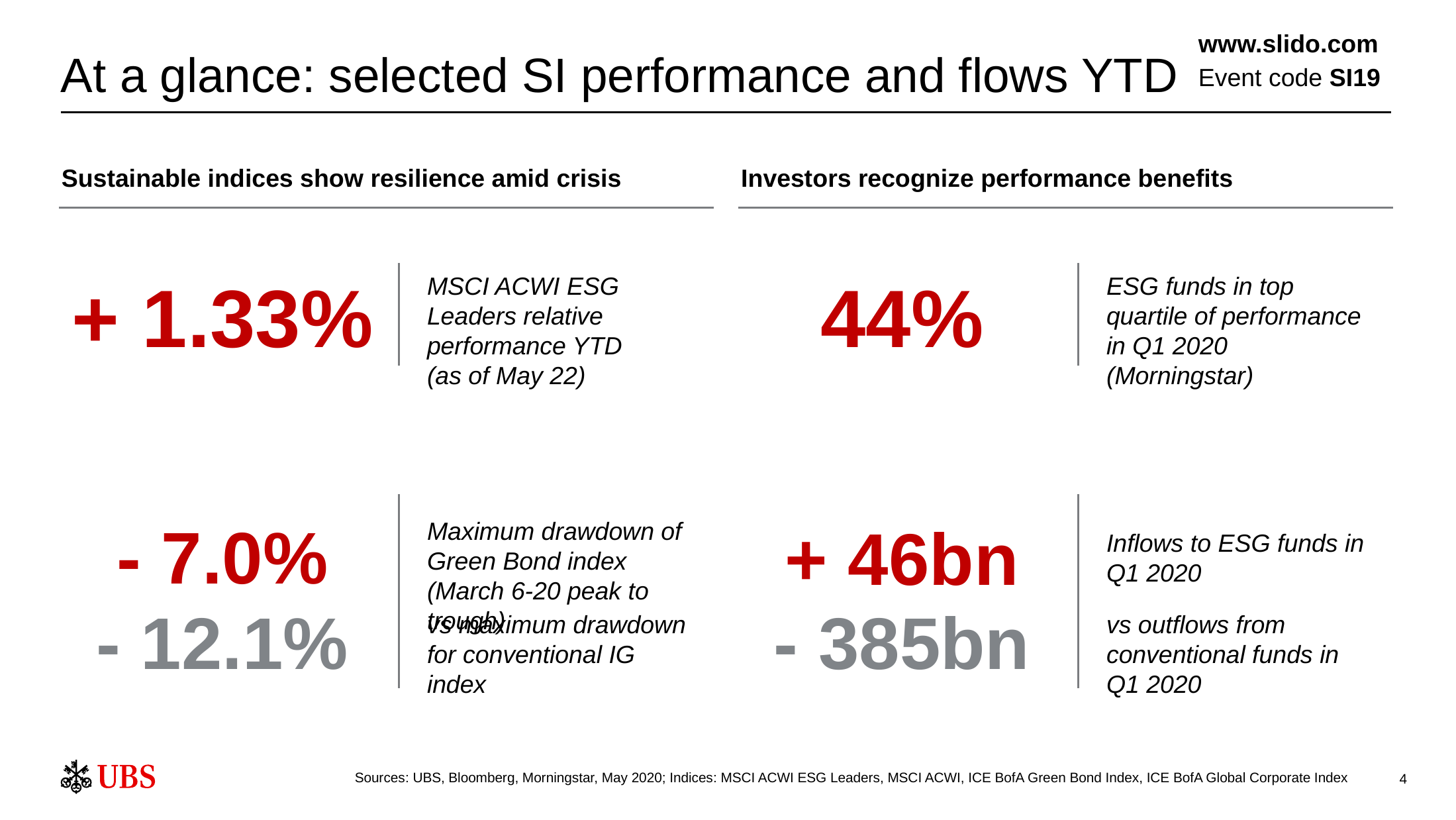

# At a glance: selected SI performance and flows YTD
www.slido.com
Event code SI19
Sustainable indices show resilience amid crisis
Investors recognize performance benefits
+ 1.33%
44%
MSCI ACWI ESG Leaders relative performance YTD
(as of May 22)
ESG funds in top quartile of performance in Q1 2020 (Morningstar)
- 7.0%
+ 46bn
Maximum drawdown of Green Bond index (March 6-20 peak to trough)
Inflows to ESG funds in Q1 2020
- 12.1%
- 385bn
vs maximum drawdown for conventional IG index
vs outflows from conventional funds in Q1 2020
Sources: UBS, Bloomberg, Morningstar, May 2020; Indices: MSCI ACWI ESG Leaders, MSCI ACWI, ICE BofA Green Bond Index, ICE BofA Global Corporate Index